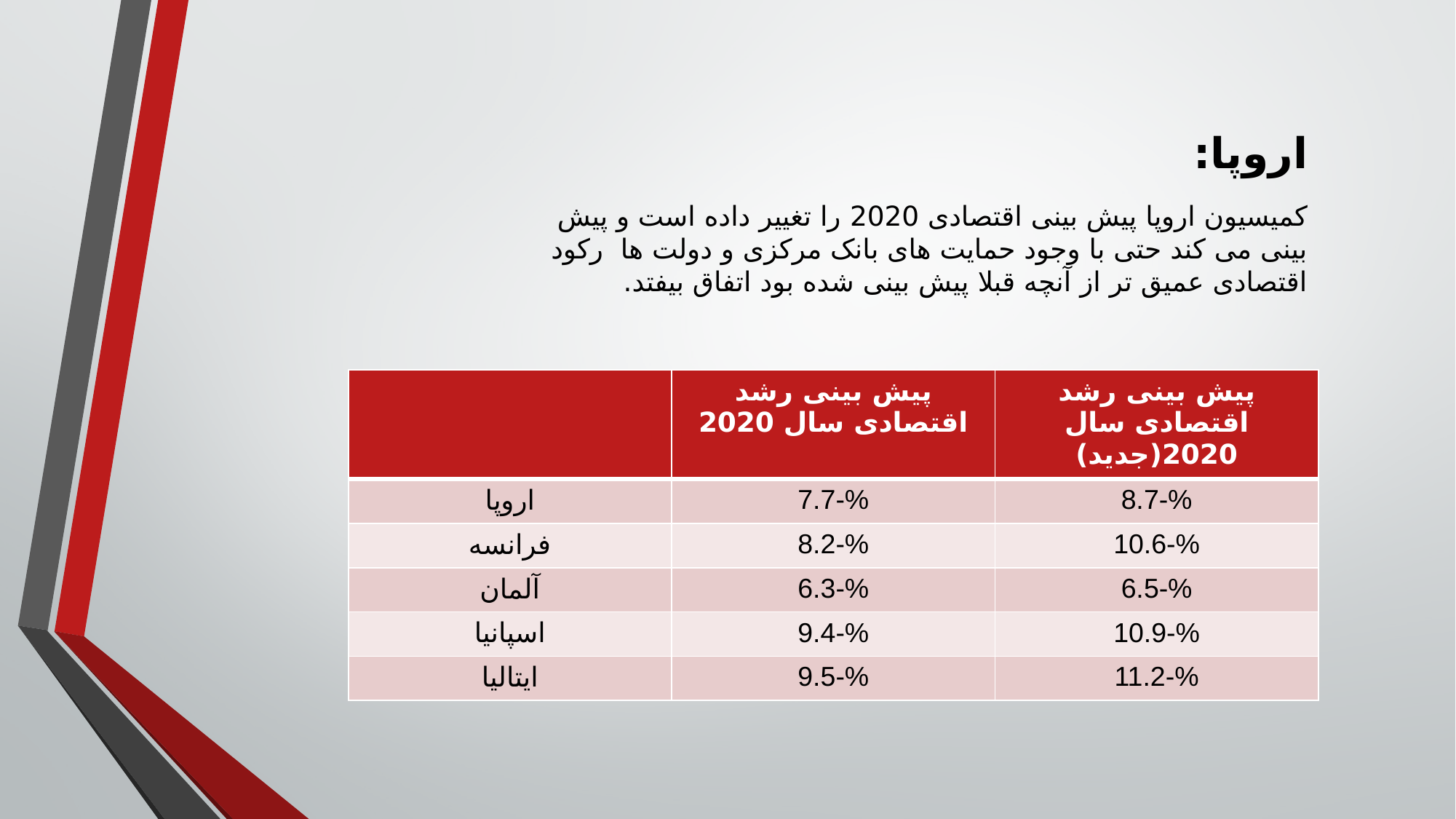

اروپا:
کمیسیون اروپا پیش بینی اقتصادی 2020 را تغییر داده است و پیش بینی می کند حتی با وجود حمایت های بانک مرکزی و دولت ها  رکود اقتصادی عمیق تر از آنچه قبلا پیش بینی شده بود اتفاق بیفتد.
|  | پیش بینی رشد اقتصادی سال 2020 | پیش بینی رشد اقتصادی سال 2020(جدید) |
| --- | --- | --- |
| اروپا | 7.7-% | 8.7-% |
| فرانسه | 8.2-% | 10.6-% |
| آلمان | 6.3-% | 6.5-% |
| اسپانیا | 9.4-% | 10.9-% |
| ایتالیا | 9.5-% | 11.2-% |